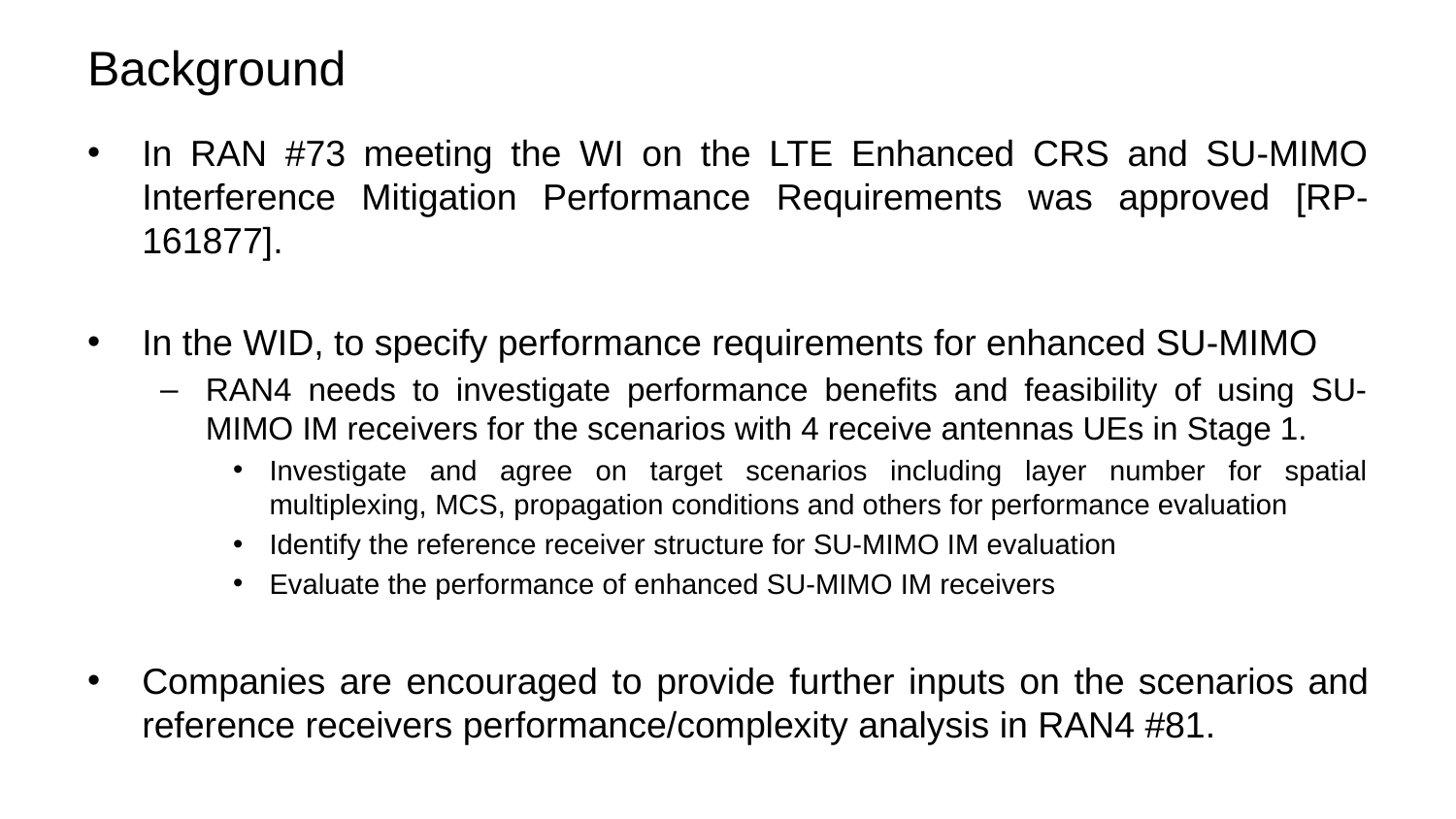

# Background
In RAN #73 meeting the WI on the LTE Enhanced CRS and SU-MIMO Interference Mitigation Performance Requirements was approved [RP-161877].

In the WID, to specify performance requirements for enhanced SU-MIMO
RAN4 needs to investigate performance benefits and feasibility of using SU-MIMO IM receivers for the scenarios with 4 receive antennas UEs in Stage 1.
Investigate and agree on target scenarios including layer number for spatial multiplexing, MCS, propagation conditions and others for performance evaluation
Identify the reference receiver structure for SU-MIMO IM evaluation
Evaluate the performance of enhanced SU-MIMO IM receivers

Companies are encouraged to provide further inputs on the scenarios and reference receivers performance/complexity analysis in RAN4 #81.